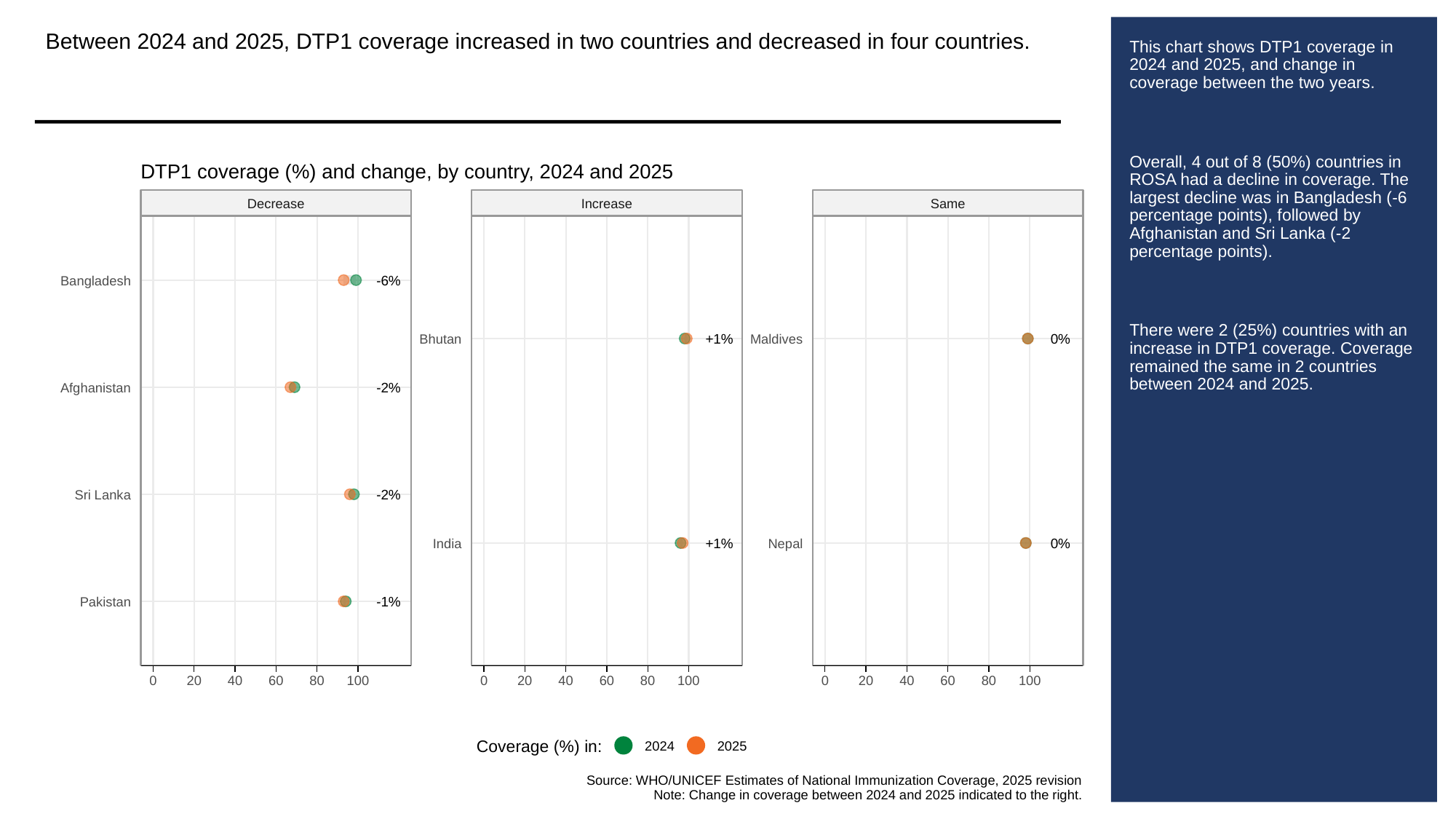

Between 2024 and 2025, DTP1 coverage increased in two countries and decreased in four countries.
# This chart shows DTP1 coverage in 2024 and 2025, and change in coverage between the two years.

Overall, 4 out of 8 (50%) countries in ROSA had a decline in coverage. The largest decline was in Bangladesh (-6 percentage points), followed by Afghanistan and Sri Lanka (-2 percentage points).

There were 2 (25%) countries with an increase in DTP1 coverage. Coverage remained the same in 2 countries between 2024 and 2025.

DTP1 coverage (%) and change, by country, 2024 and 2025

Decrease
Increase
Same

-6%
Bangladesh

+1%
0%
Bhutan
Maldives

-2%
Afghanistan

-2%
Sri Lanka

+1%
0%
India
Nepal

-1%
Pakistan

0
20
40
60
80
100
0
20
40
60
80
100
0
20
40
60
80
100

Coverage (%) in:
2024
2025
Source: WHO/UNICEF Estimates of National Immunization Coverage, 2025 revision
Note: Change in coverage between 2024 and 2025 indicated to the right.